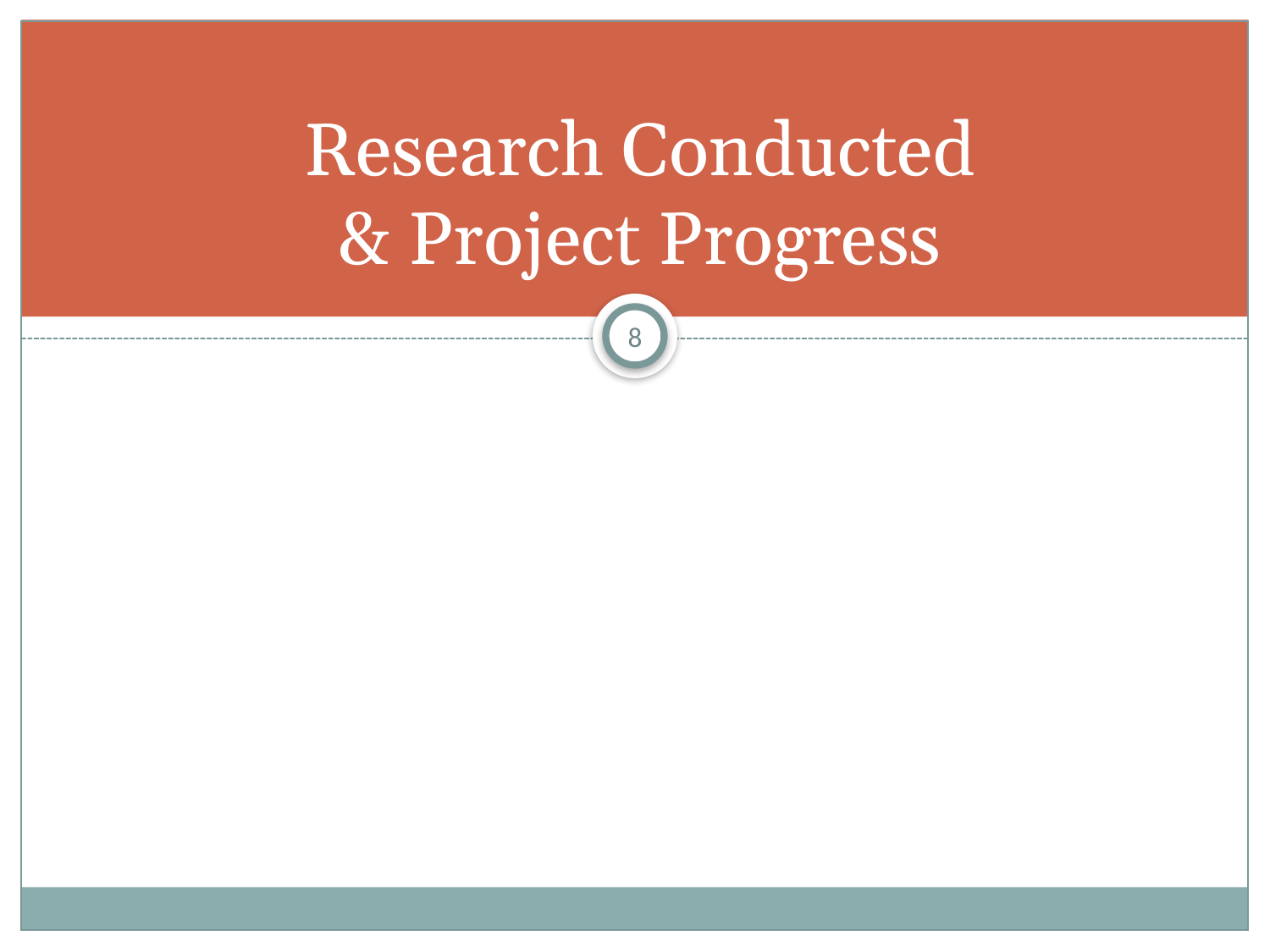

# Research Conducted & Project Progress
8